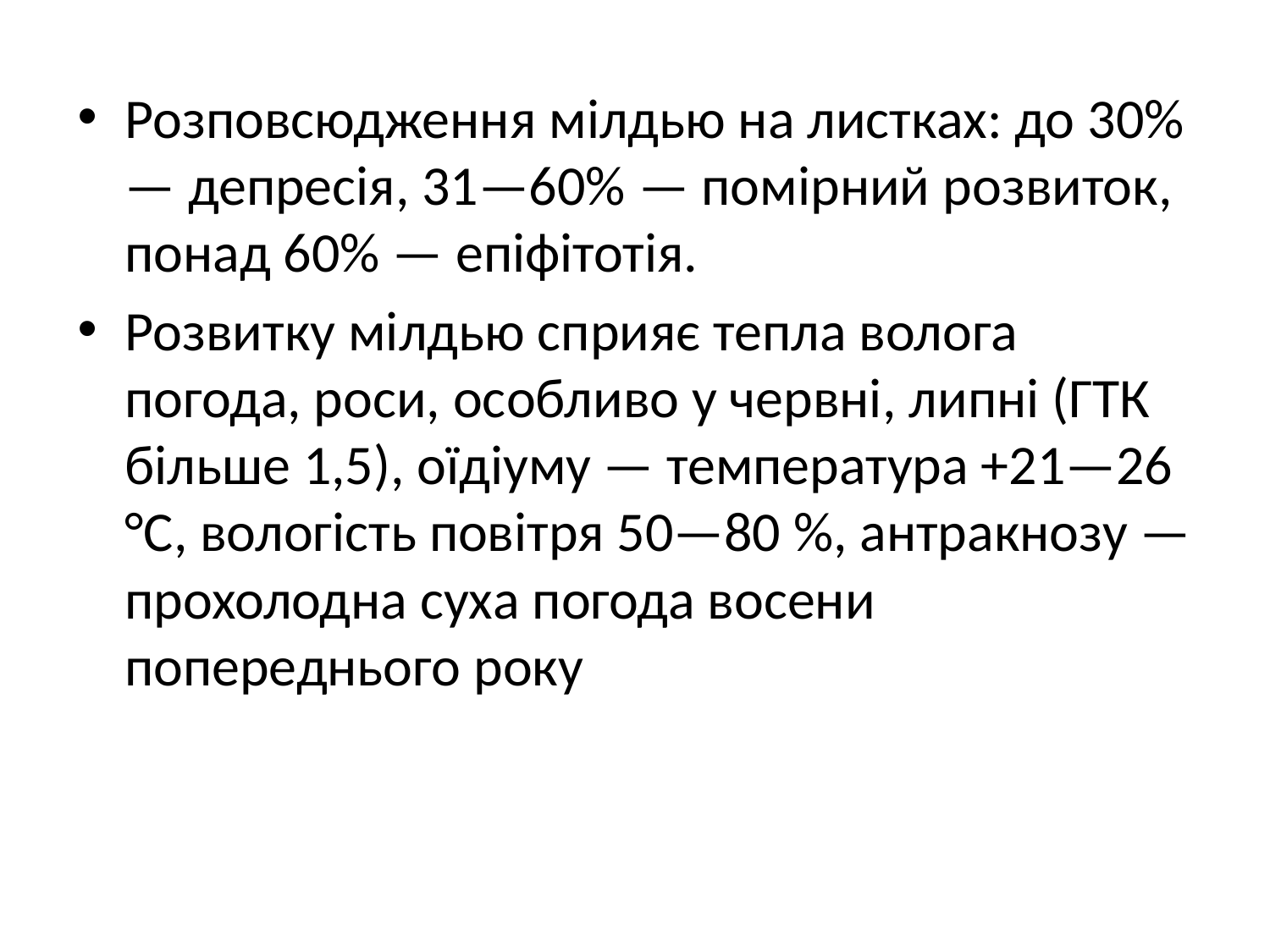

Розповсюдження мілдью на листках: до 30% — депресія, 31—60% — помірний розвиток, понад 60% — епіфітотія.
Розвитку мілдью сприяє тепла волога погода, роси, особливо у червні, липні (ГТК більше 1,5), оїдіуму — температура +21—26 °С, вологість повітря 50—80 %, антракнозу —прохолодна суха погода восени попереднього року